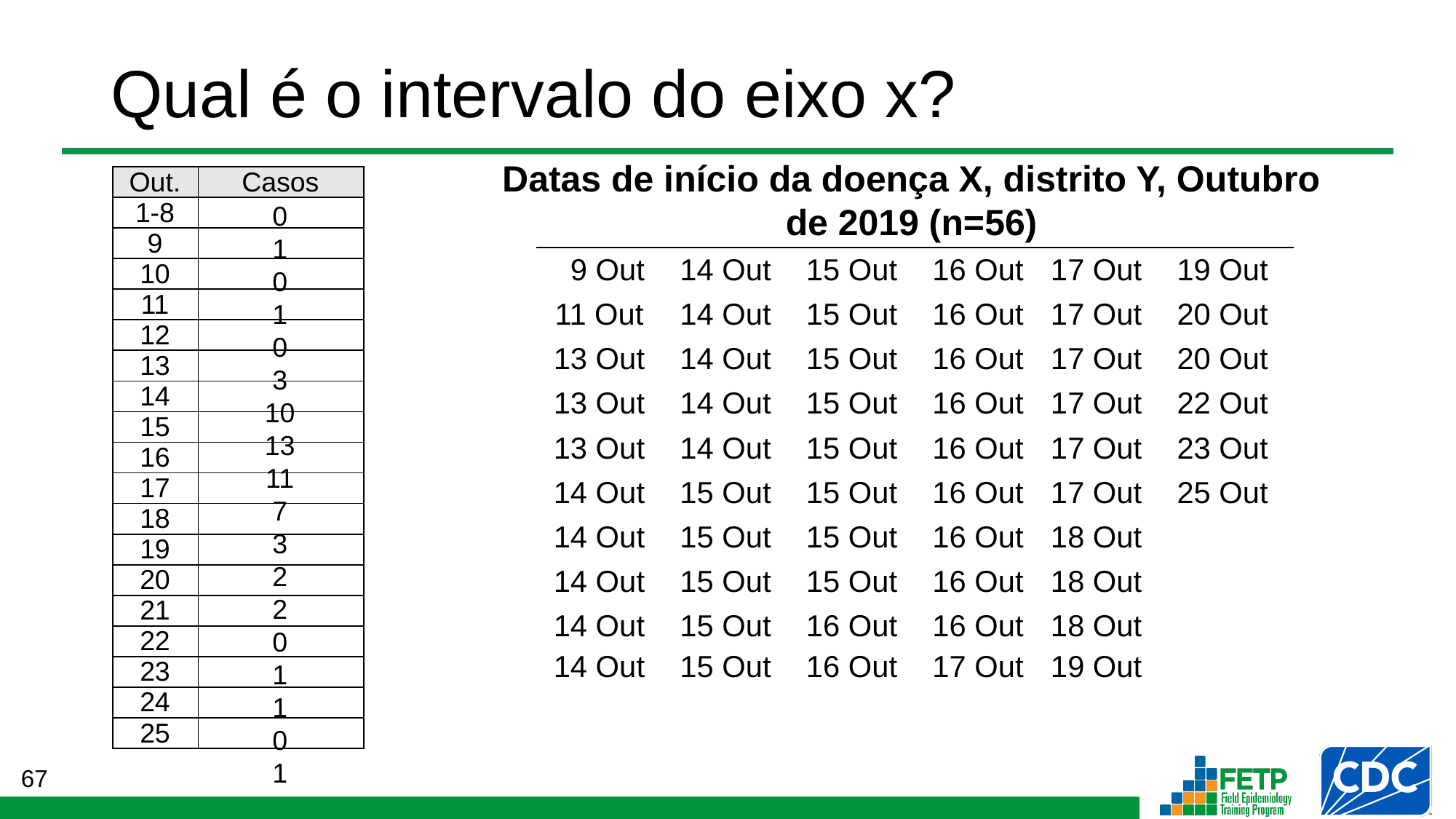

# Qual é o intervalo do eixo x?
Datas de início da doença X, distrito Y, Outubro de 2019 (n=56)

| Out. | Casos |
| --- | --- |
| 1-8 |  |
| 9 |  |
| 10 |  |
| 11 |  |
| 12 |  |
| 13 |  |
| 14 |  |
| 15 |  |
| 16 |  |
| 17 |  |
| 18 |  |
| 19 |  |
| 20 |  |
| 21 |  |
| 22 |  |
| 23 |  |
| 24 |  |
| 25 |  |
0
1
0
1
0
3
10
13
11
7
3
2
2
0
1
1
0
1
| 9 Out | 14 Out | 15 Out | 16 Out | 17 Out | 19 Out |
| --- | --- | --- | --- | --- | --- |
| 11 Out | 14 Out | 15 Out | 16 Out | 17 Out | 20 Out |
| 13 Out | 14 Out | 15 Out | 16 Out | 17 Out | 20 Out |
| 13 Out | 14 Out | 15 Out | 16 Out | 17 Out | 22 Out |
| 13 Out | 14 Out | 15 Out | 16 Out | 17 Out | 23 Out |
| 14 Out | 15 Out | 15 Out | 16 Out | 17 Out | 25 Out |
| 14 Out | 15 Out | 15 Out | 16 Out | 18 Out |  |
| 14 Out | 15 Out | 15 Out | 16 Out | 18 Out |  |
| 14 Out | 15 Out | 16 Out | 16 Out | 18 Out |  |
| 14 Out | 15 Out | 16 Out | 17 Out | 19 Out |  |